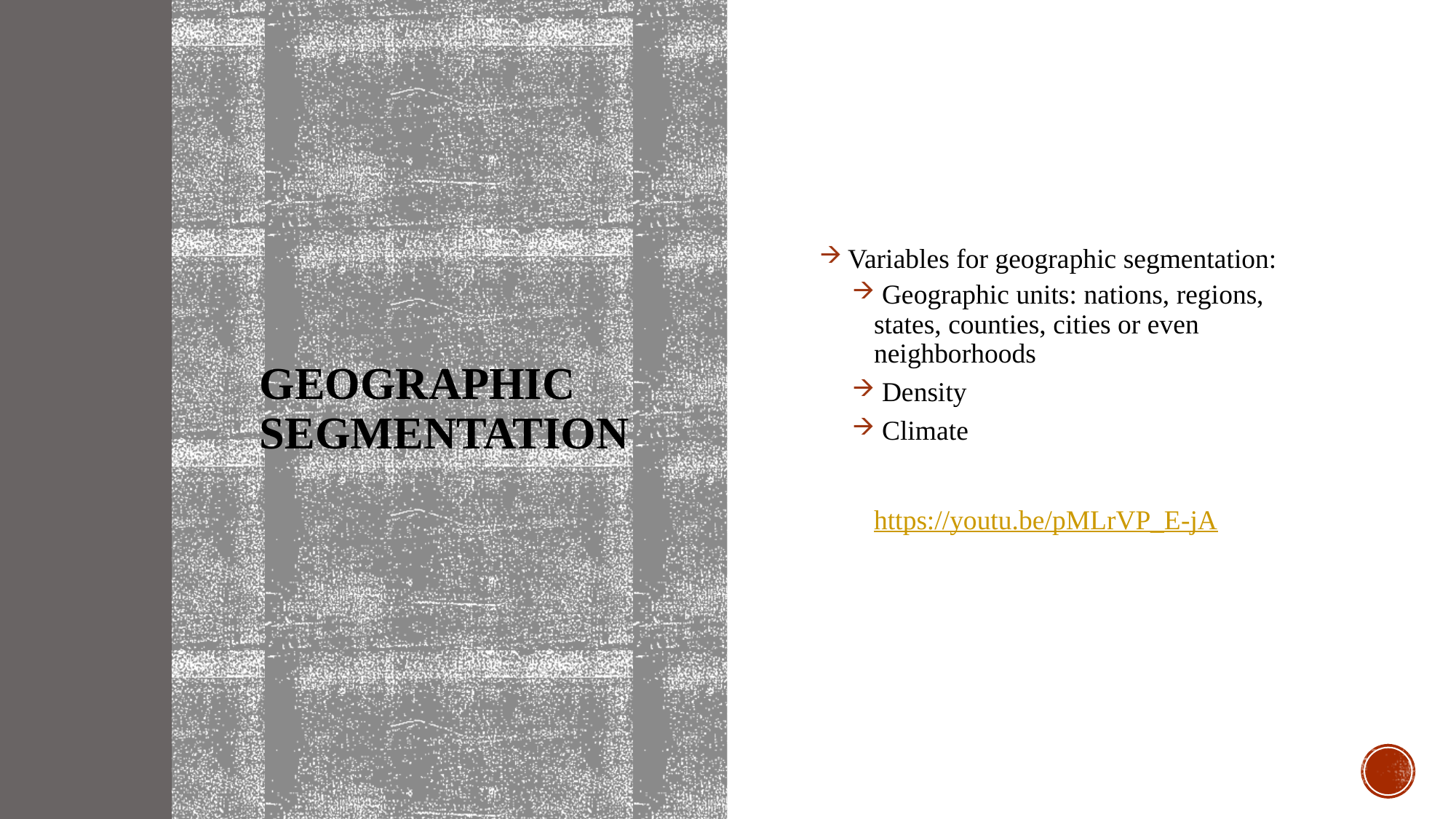

# Geographic Segmentation
 Variables for geographic segmentation:
 Geographic units: nations, regions, states, counties, cities or even neighborhoods
 Density
 Climate

https://youtu.be/pMLrVP_E-jA